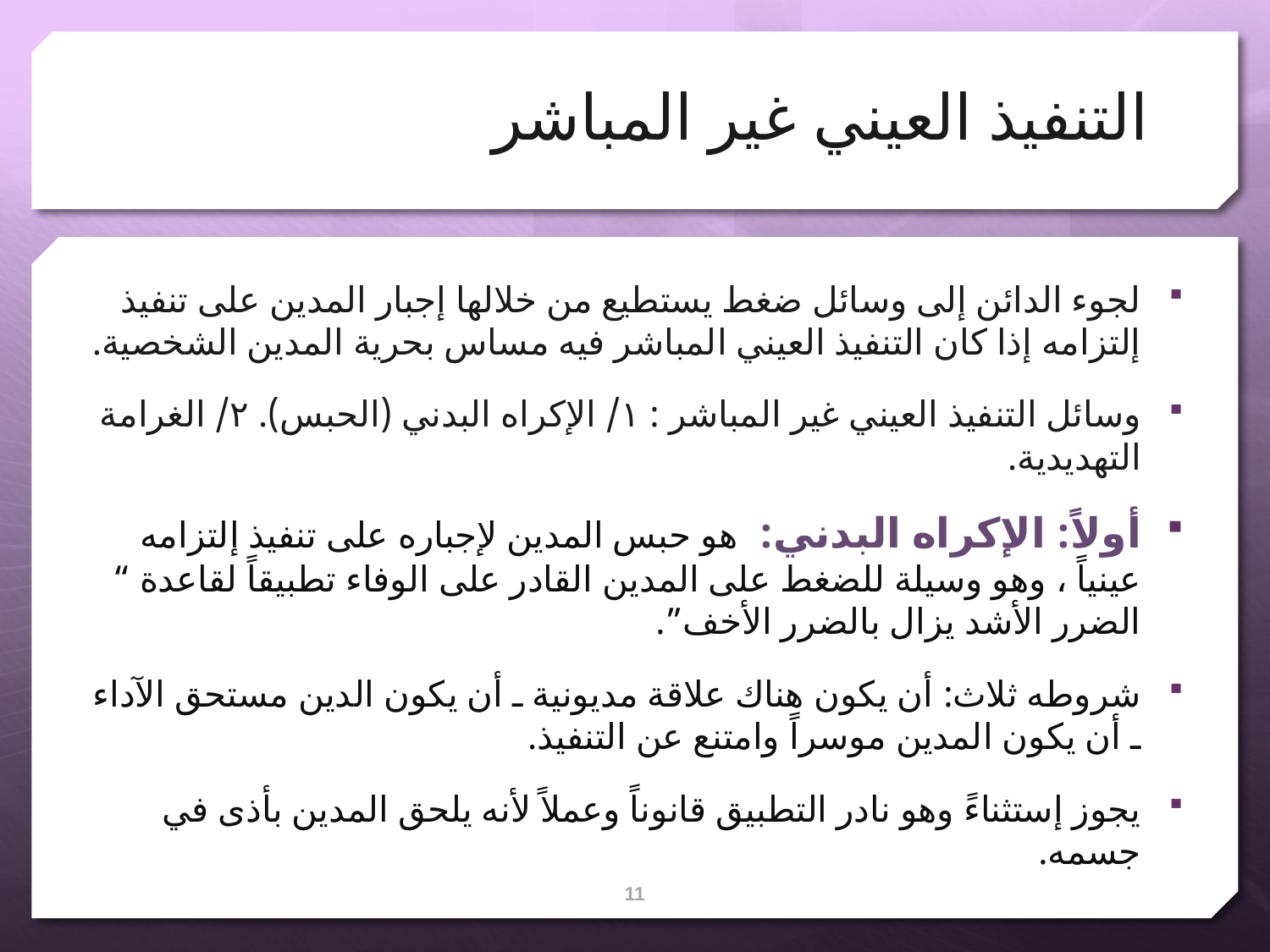

# التنفيذ العيني غير المباشر
لجوء الدائن إلى وسائل ضغط يستطيع من خلالها إجبار المدين على تنفيذ إلتزامه إذا كان التنفيذ العيني المباشر فيه مساس بحرية المدين الشخصية.
وسائل التنفيذ العيني غير المباشر : ١/ الإكراه البدني (الحبس). ٢/ الغرامة التهديدية.
أولاً: الإكراه البدني:  هو حبس المدين لإجباره على تنفيذ إلتزامه عينياً ، وهو وسيلة للضغط على المدين القادر على الوفاء تطبيقاً لقاعدة “ الضرر الأشد يزال بالضرر الأخف”.
شروطه ثلاث: أن يكون هناك علاقة مديونية ـ أن يكون الدين مستحق الآداء ـ أن يكون المدين موسراً وامتنع عن التنفيذ.
يجوز إستثناءً وهو نادر التطبيق قانوناً وعملاً لأنه يلحق المدين بأذى في جسمه.
11